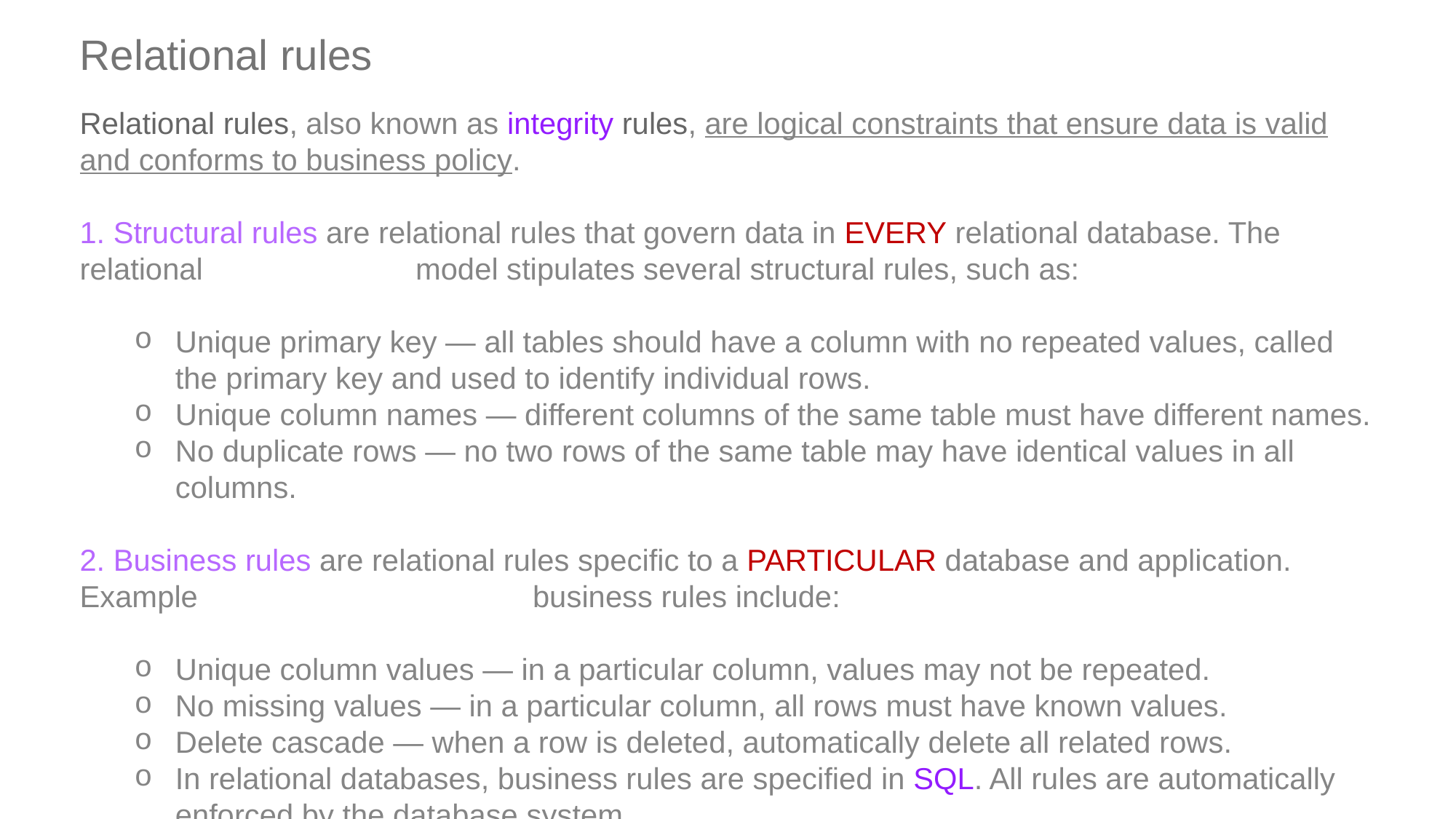

Relational rules

Relational rules, also known as integrity rules, are logical constraints that ensure data is valid and conforms to business policy.

1. Structural rules are relational rules that govern data in EVERY relational database. The relational 		 model stipulates several structural rules, such as:

Unique primary key — all tables should have a column with no repeated values, called the primary key and used to identify individual rows.
Unique column names — different columns of the same table must have different names.
No duplicate rows — no two rows of the same table may have identical values in all columns.

2. Business rules are relational rules specific to a PARTICULAR database and application. Example 		               business rules include:

Unique column values — in a particular column, values may not be repeated.
No missing values — in a particular column, all rows must have known values.
Delete cascade — when a row is deleted, automatically delete all related rows.
In relational databases, business rules are specified in SQL. All rules are automatically enforced by the database system.
`